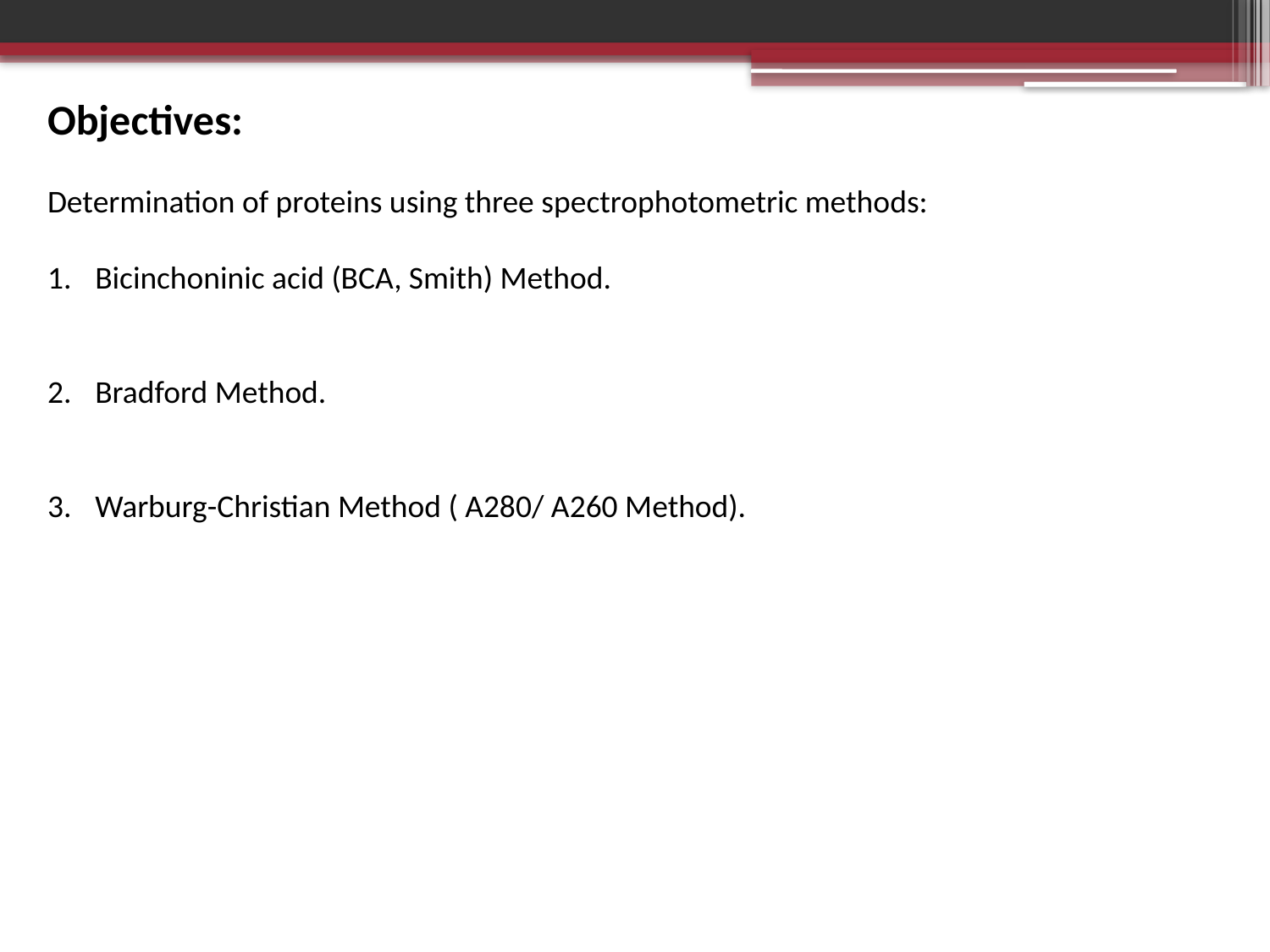

Objectives:

Determination of proteins using three spectrophotometric methods:

Bicinchoninic acid (BCA, Smith) Method.

Bradford Method.

Warburg-Christian Method ( A280/ A260 Method).